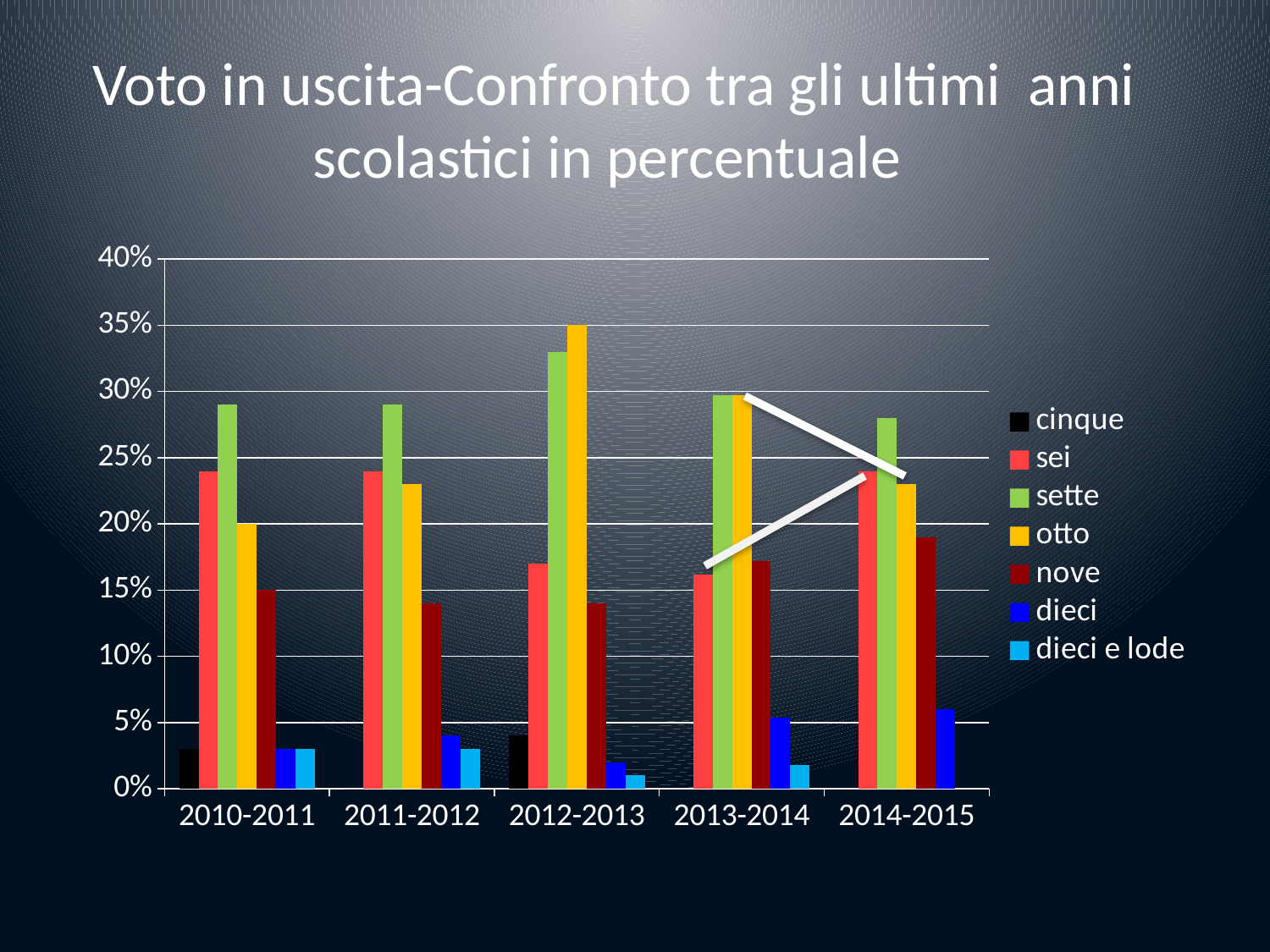

# Voto in uscita-Confronto tra gli ultimi  anni scolastici in percentuale

### Chart

| Category | cinque | sei | sette | otto | nove | dieci | dieci e lode |
|---|---|---|---|---|---|---|---|
| 2010-2011 | 0.030000000000000006 | 0.24000000000000002 | 0.29000000000000004 | 0.2 | 0.15000000000000002 | 0.030000000000000006 | 0.030000000000000006 |
| 2011-2012 | 0.0 | 0.24000000000000002 | 0.29000000000000004 | 0.23 | 0.14 | 0.04000000000000001 | 0.030000000000000006 |
| 2012-2013 | 0.04000000000000001 | 0.17 | 0.33000000000000007 | 0.35000000000000003 | 0.14 | 0.020000000000000004 | 0.010000000000000002 |
| 2013-2014 | None | 0.16200000000000003 | 0.2970000000000001 | 0.2970000000000001 | 0.17200000000000001 | 0.054000000000000006 | 0.018000000000000002 |
| 2014-2015 | None | 0.24000000000000002 | 0.2800000000000001 | 0.23 | 0.19000000000000003 | 0.06000000000000001 | None |